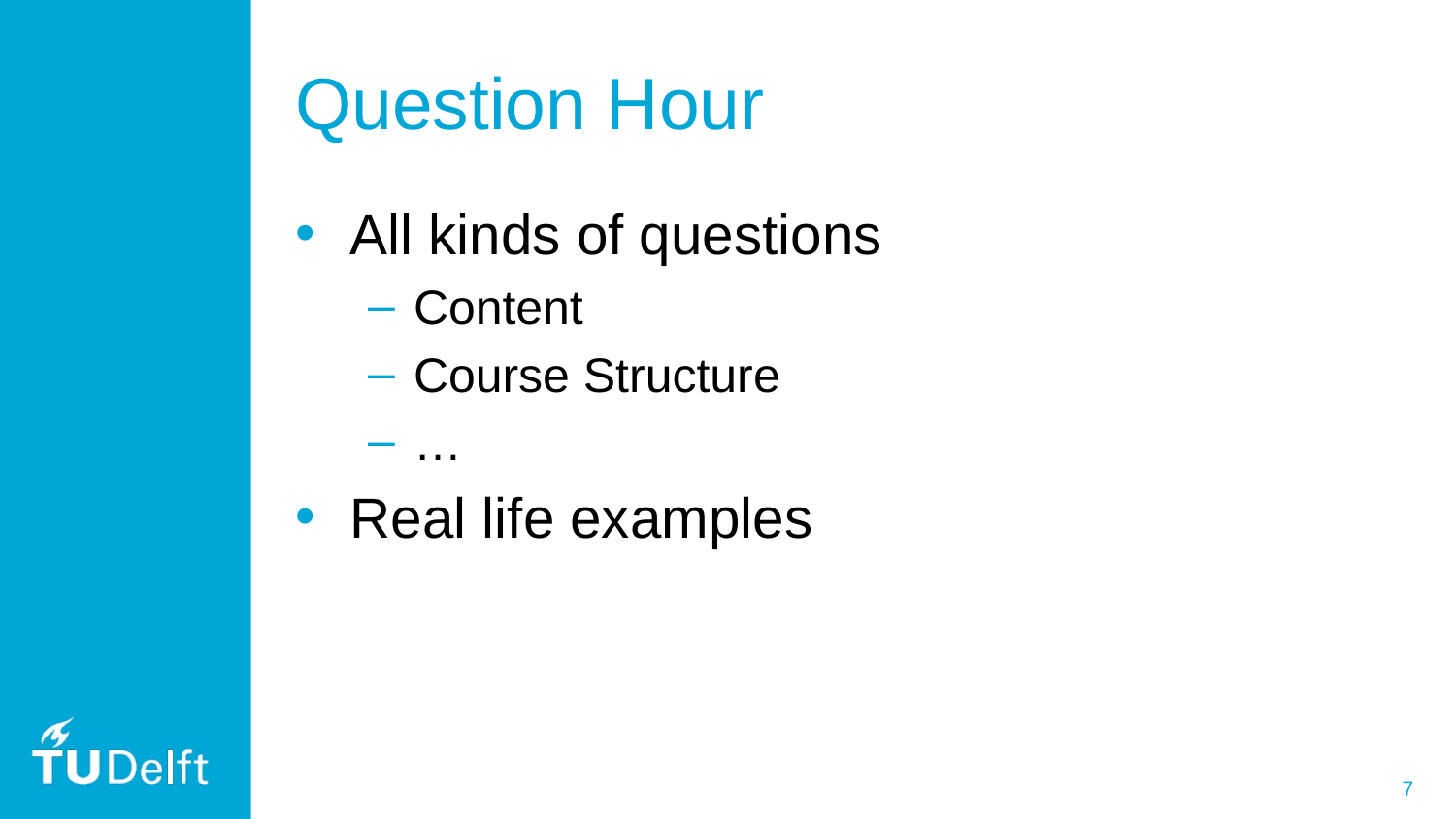

# Question Hour
All kinds of questions
Content
Course Structure
…
Real life examples